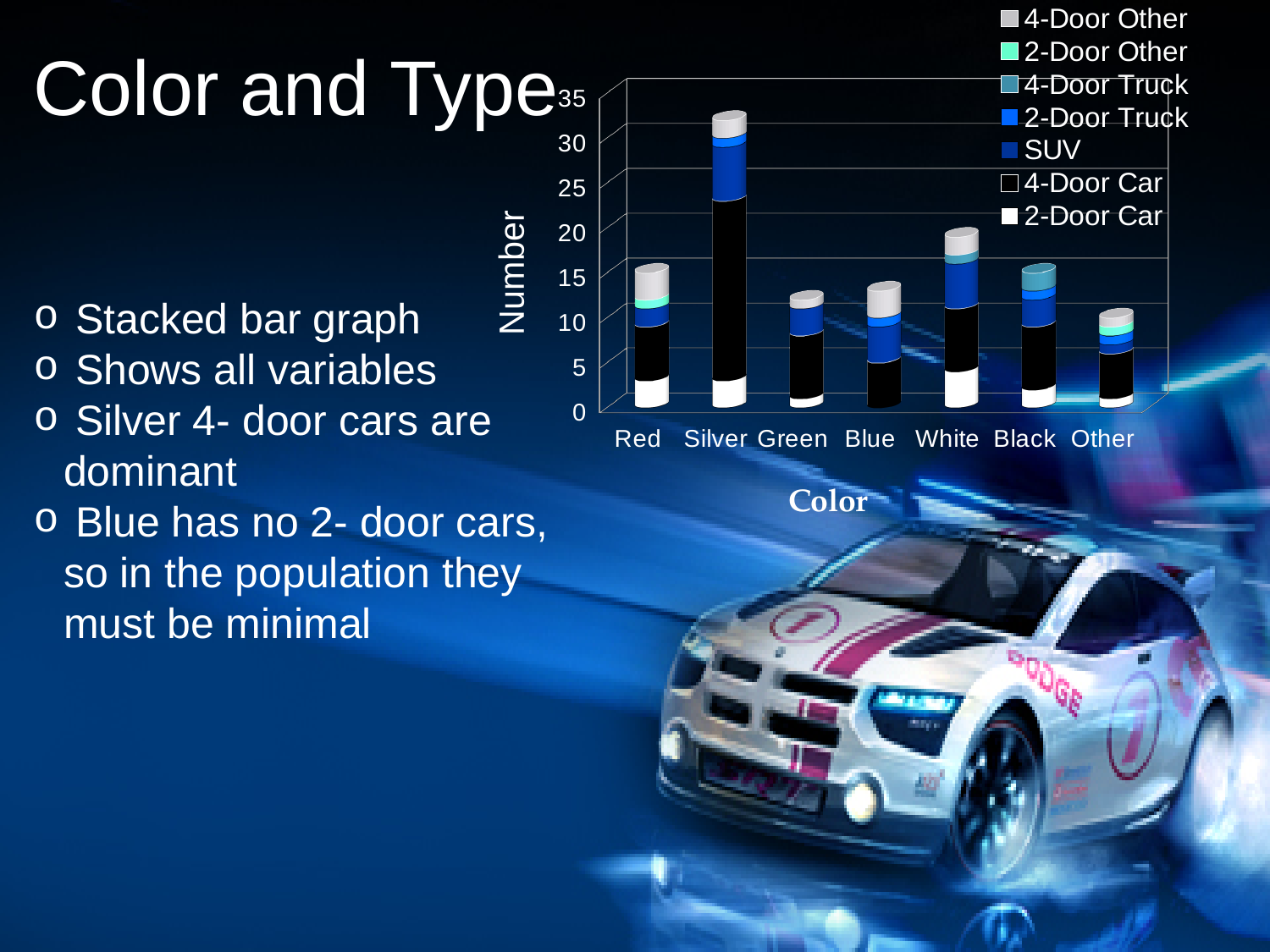

[unsupported chart]

Color and Type
 Stacked bar graph
 Shows all variables
 Silver 4- door cars are dominant
 Blue has no 2- door cars, so in the population they must be minimal